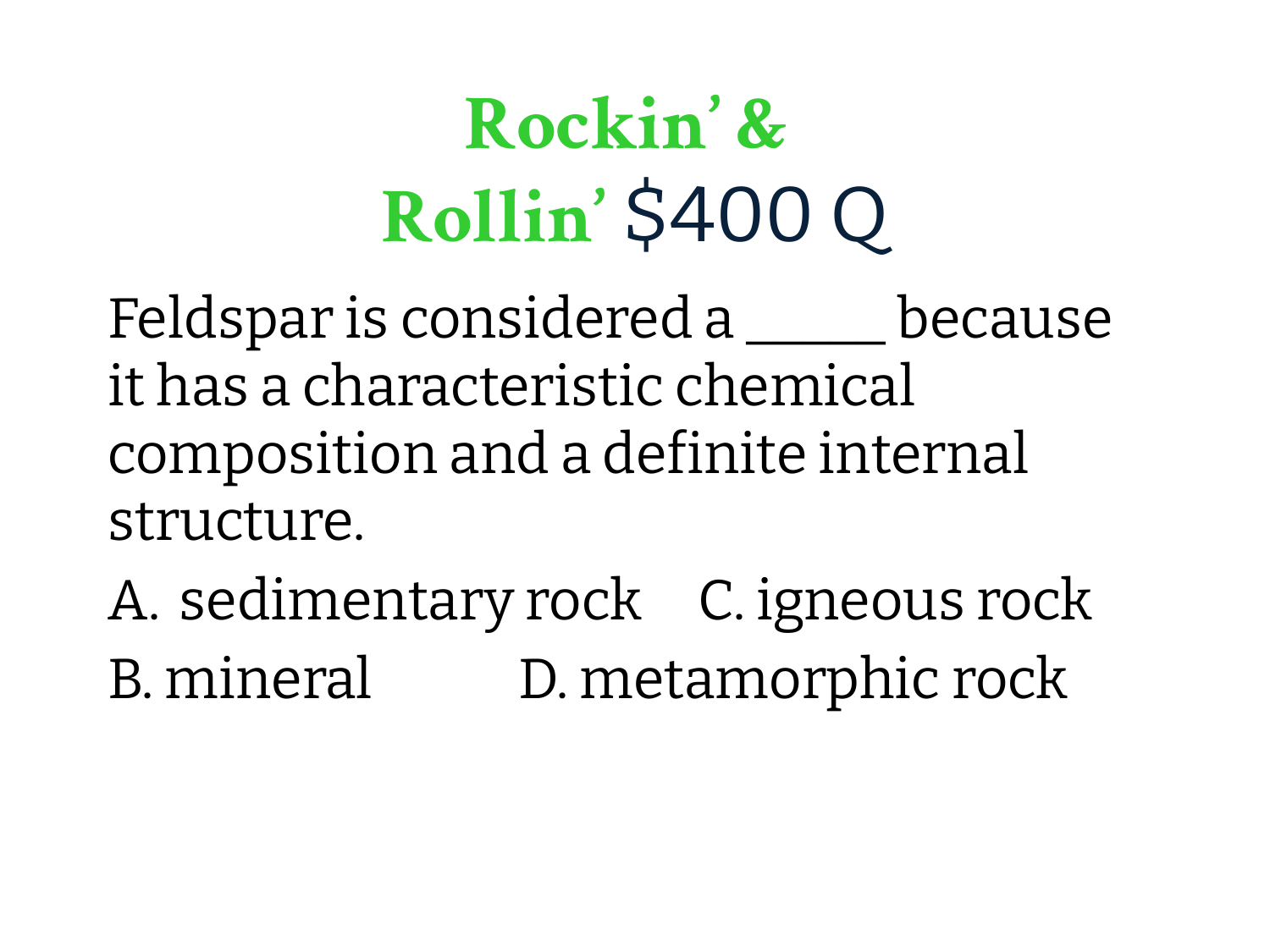

# Rockin’ & Rollin’ $400 Q
Feldspar is considered a _____ because it has a characteristic chemical composition and a definite internal structure.
sedimentary rock     C. igneous rock
B. mineral             D. metamorphic rock